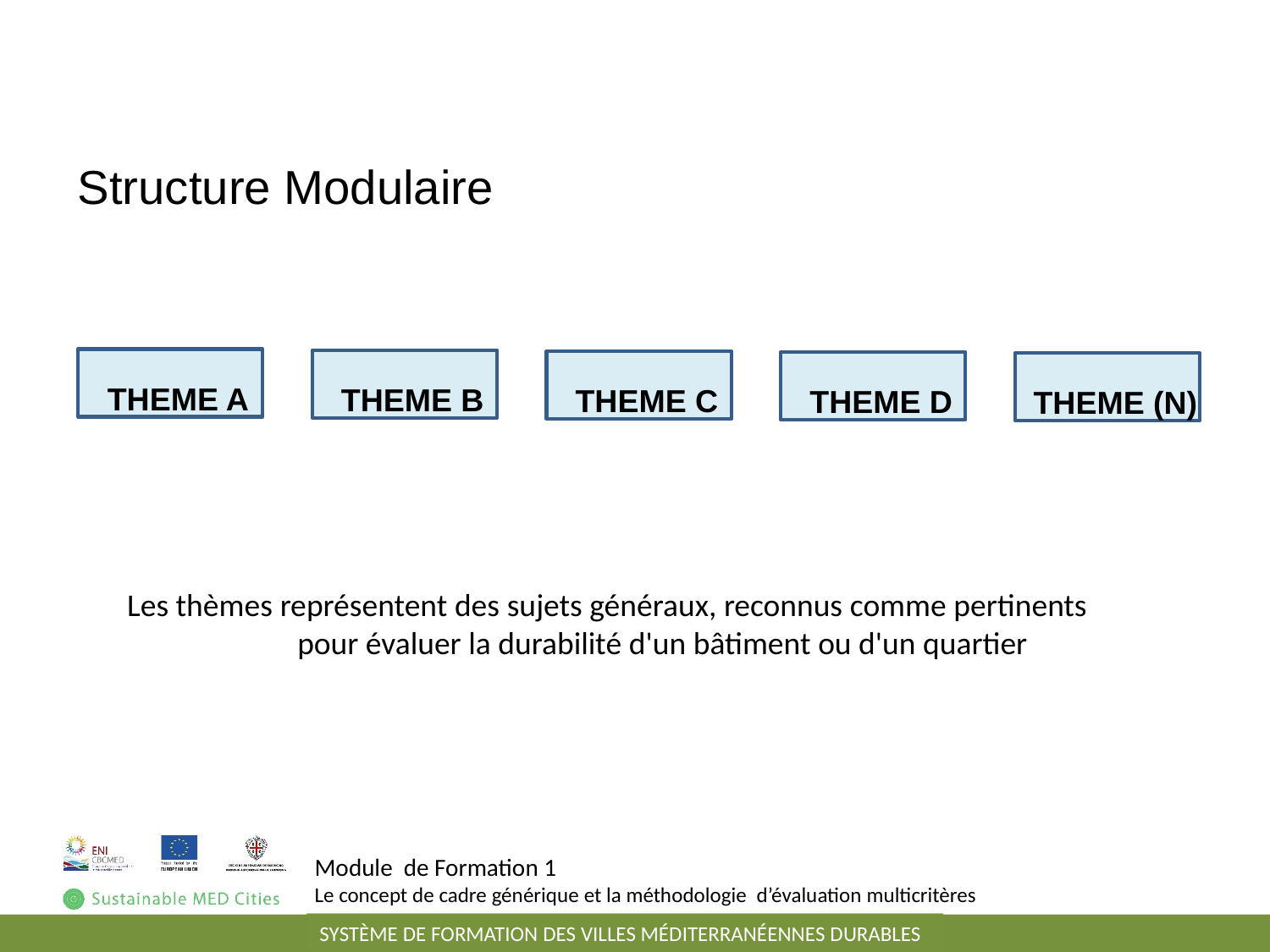

Structure Modulaire
THEME A
THEME B
THEME C
THEME D
THEME (N)
Les thèmes représentent des sujets généraux, reconnus comme pertinents pour évaluer la durabilité d'un bâtiment ou d'un quartier
Module  de Formation 1
Le concept de cadre générique et la méthodologie  d’évaluation multicritères
SYSTÈME DE FORMATION DES VILLES MÉDITERRANÉENNES DURABLES